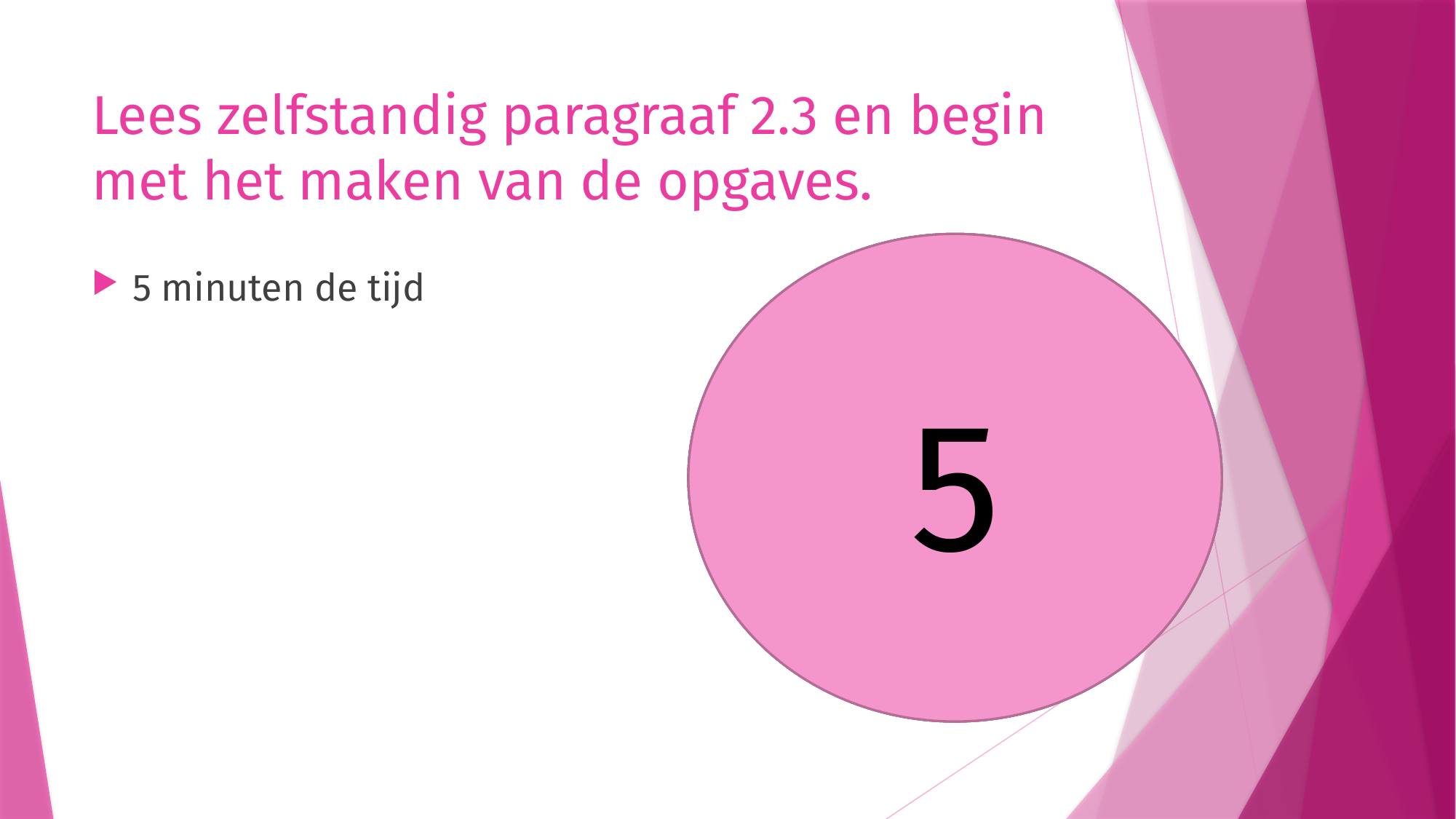

# Lees zelfstandig paragraaf 2.3 en begin met het maken van de opgaves.
5
4
3
1
2
5 minuten de tijd